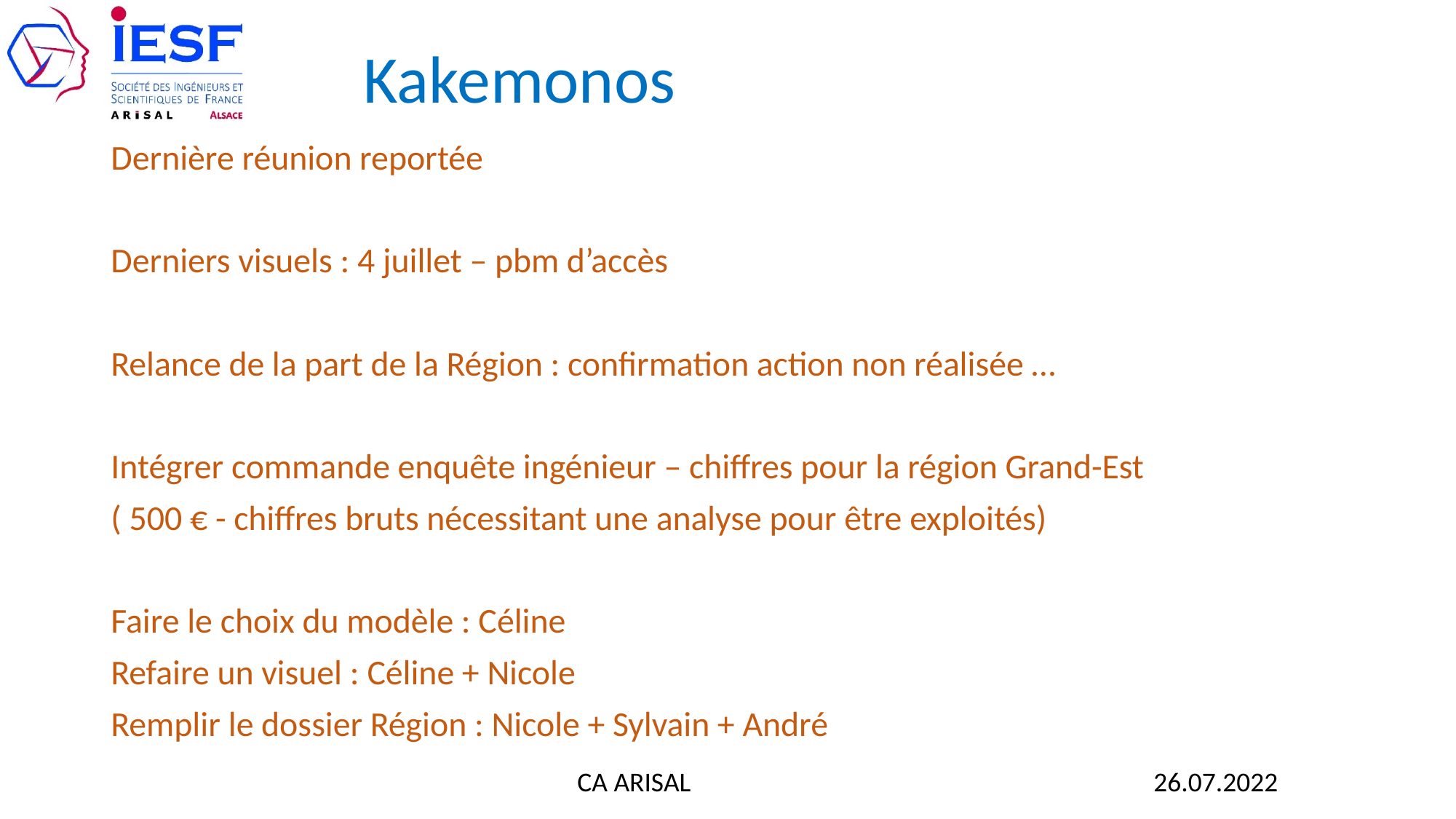

Kakemonos
Dernière réunion reportée

Derniers visuels : 4 juillet – pbm d’accès

Relance de la part de la Région : confirmation action non réalisée …

Intégrer commande enquête ingénieur – chiffres pour la région Grand-Est
( 500 € - chiffres bruts nécessitant une analyse pour être exploités)

Faire le choix du modèle : Céline
Refaire un visuel : Céline + Nicole
Remplir le dossier Région : Nicole + Sylvain + André